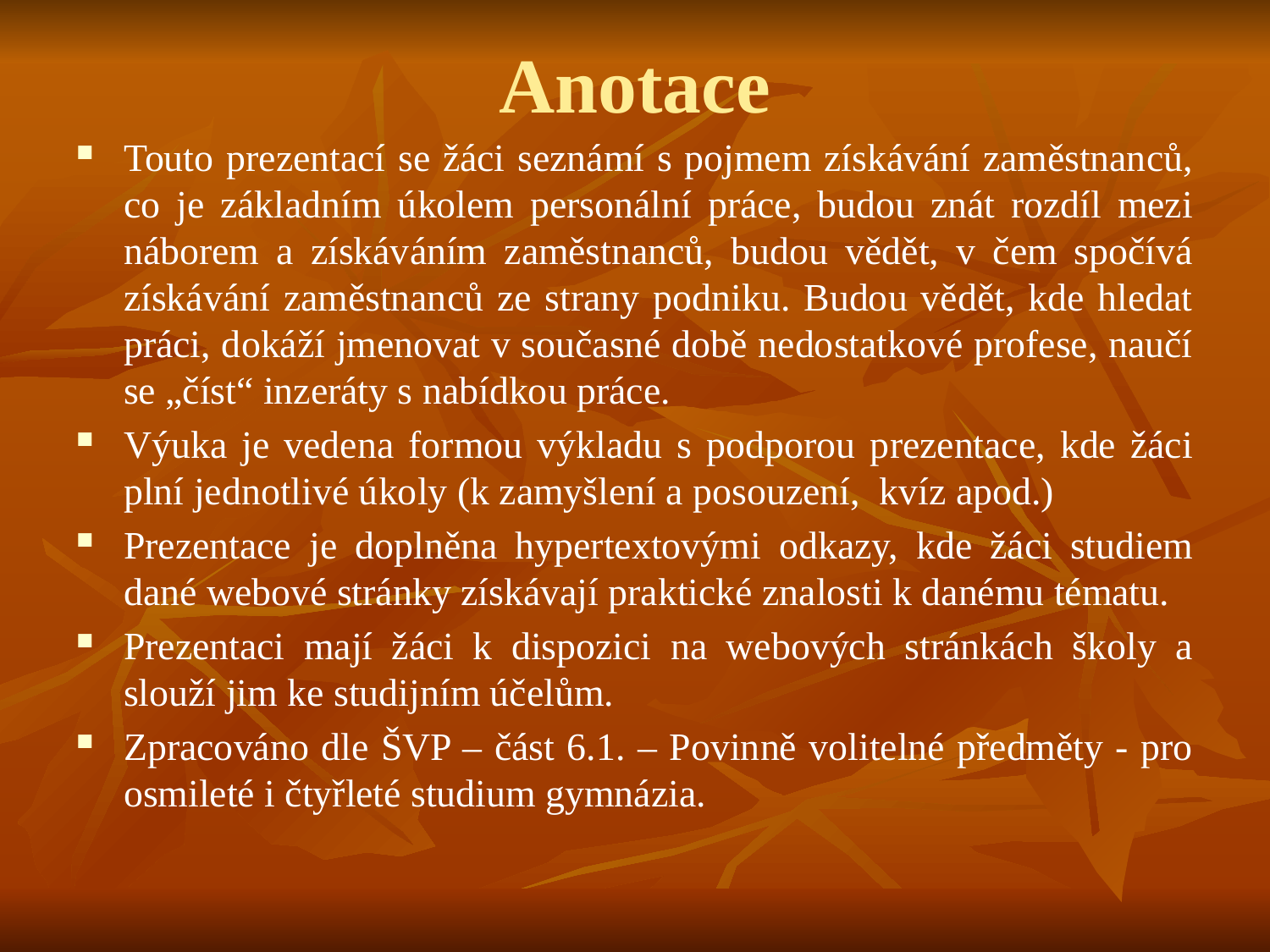

# Anotace
Touto prezentací se žáci seznámí s pojmem získávání zaměstnanců, co je základním úkolem personální práce, budou znát rozdíl mezi náborem a získáváním zaměstnanců, budou vědět, v čem spočívá získávání zaměstnanců ze strany podniku. Budou vědět, kde hledat práci, dokáží jmenovat v současné době nedostatkové profese, naučí se „číst“ inzeráty s nabídkou práce.
Výuka je vedena formou výkladu s podporou prezentace, kde žáci plní jednotlivé úkoly (k zamyšlení a posouzení,  kvíz apod.)
Prezentace je doplněna hypertextovými odkazy, kde žáci studiem dané webové stránky získávají praktické znalosti k danému tématu.
Prezentaci mají žáci k dispozici na webových stránkách školy a slouží jim ke studijním účelům.
Zpracováno dle ŠVP – část 6.1. – Povinně volitelné předměty - pro osmileté i čtyřleté studium gymnázia.